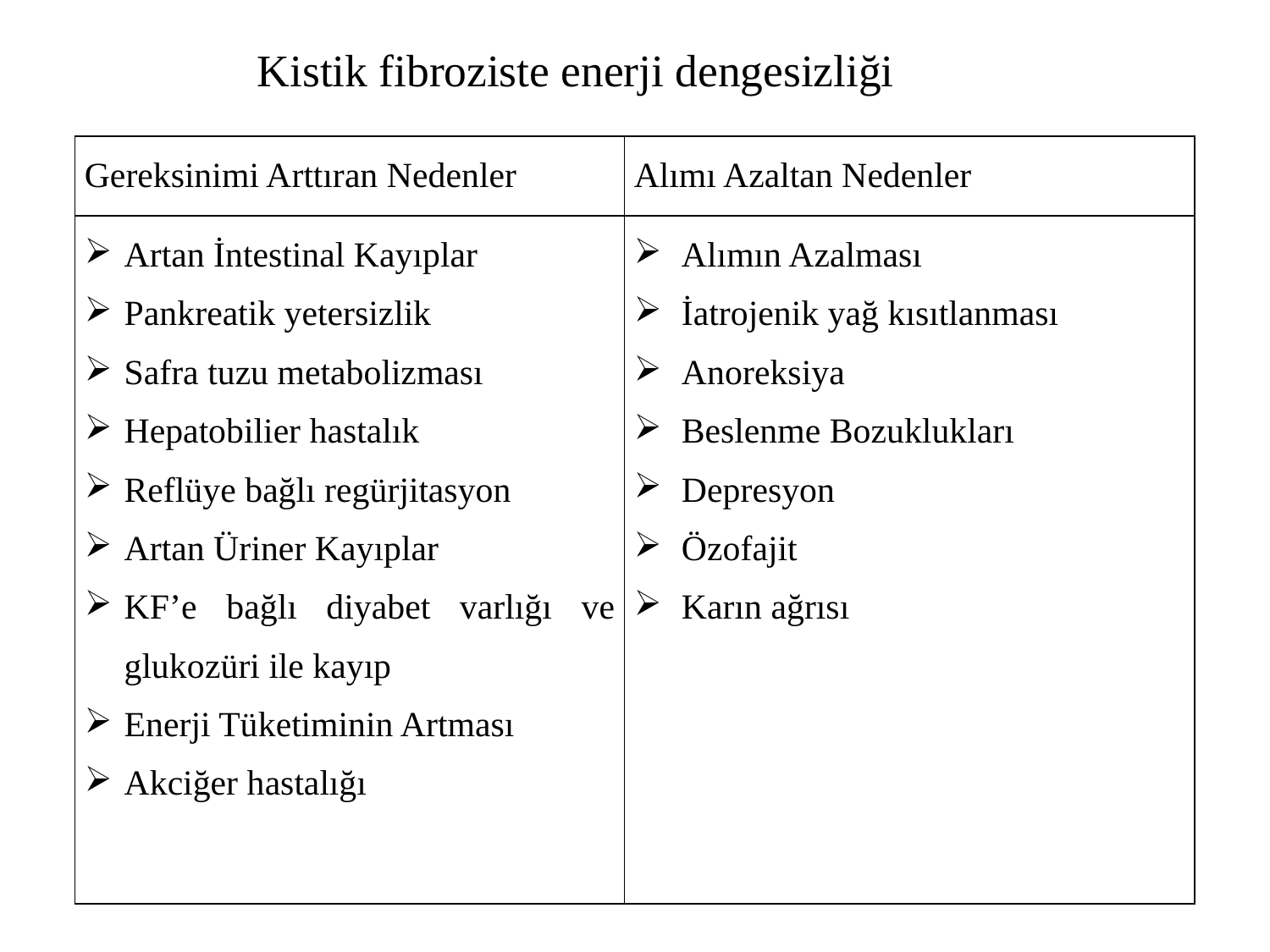

# Kistik fibroziste enerji dengesizliği
| Gereksinimi Arttıran Nedenler | Alımı Azaltan Nedenler |
| --- | --- |
| Artan İntestinal Kayıplar Pankreatik yetersizlik Safra tuzu metabolizması Hepatobilier hastalık Reflüye bağlı regürjitasyon Artan Üriner Kayıplar KF’e bağlı diyabet varlığı ve glukozüri ile kayıp Enerji Tüketiminin Artması Akciğer hastalığı | Alımın Azalması İatrojenik yağ kısıtlanması Anoreksiya Beslenme Bozuklukları Depresyon Özofajit Karın ağrısı |